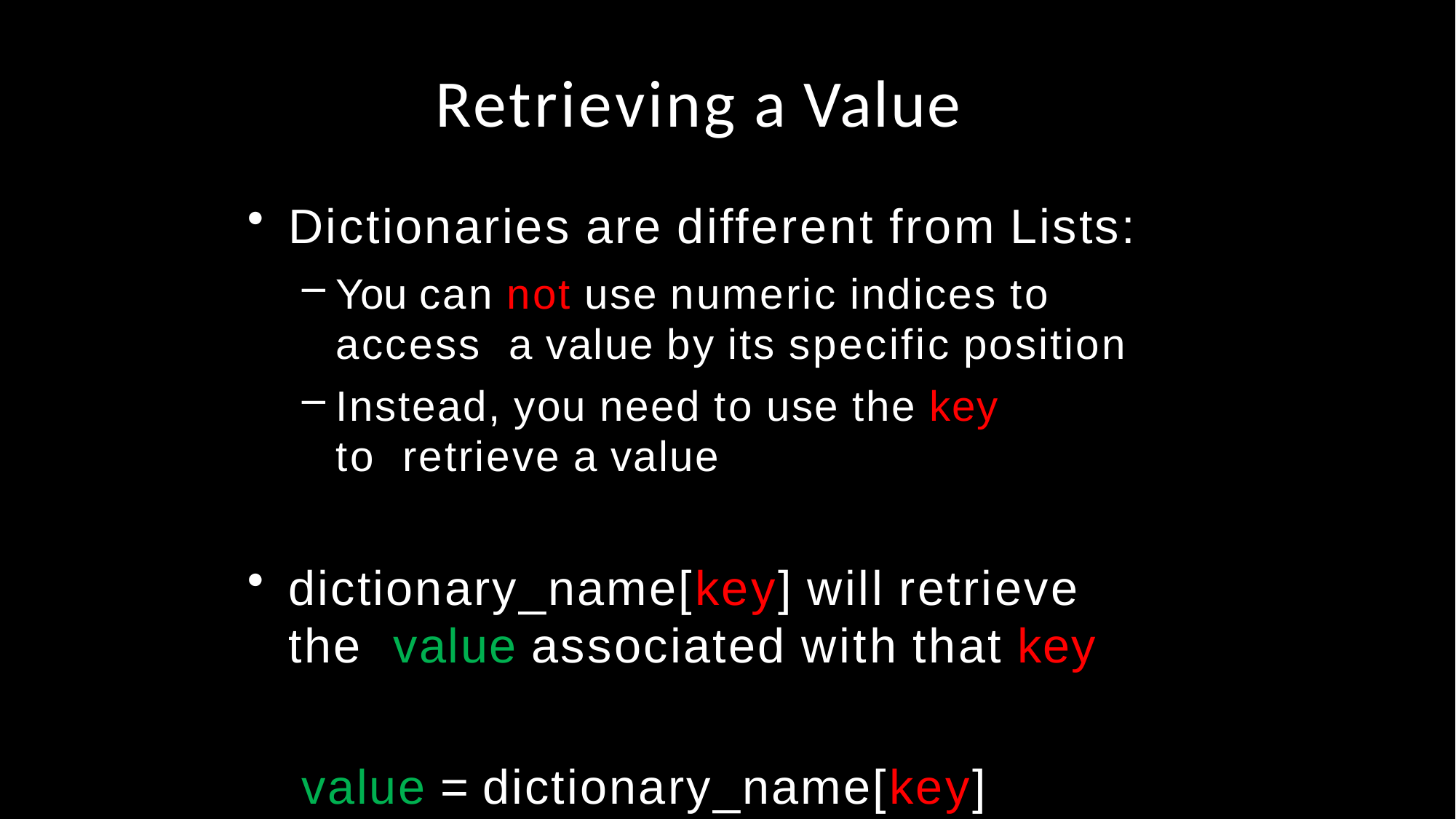

# Retrieving a Value
Dictionaries are different from Lists:
You can not use numeric indices to access  a value by its specific position
Instead, you need to use the key to  retrieve a value

dictionary_name[key] will retrieve the  value associated with that key

value = dictionary_name[key]